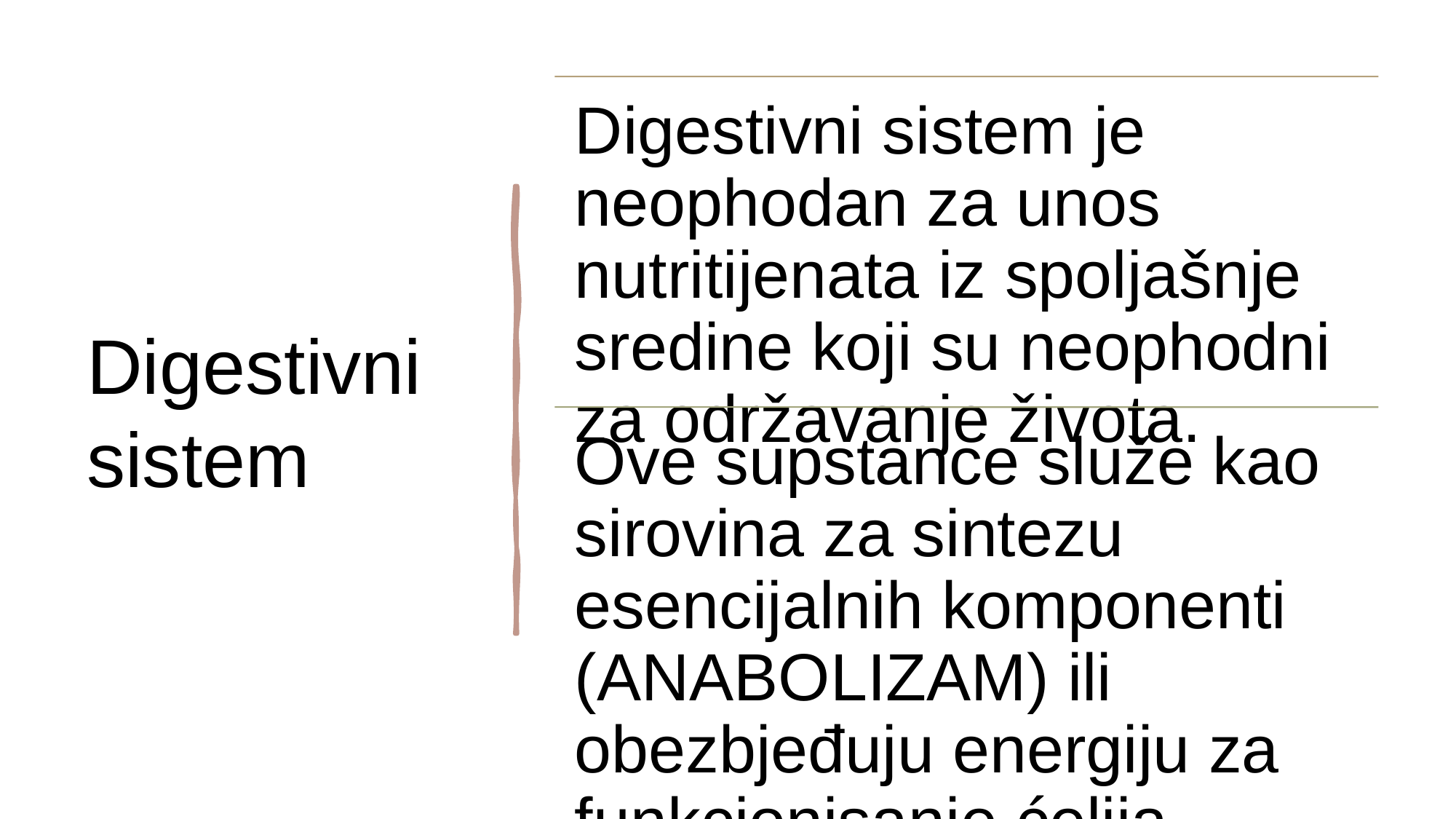

Digestivni sistem je neophodan za unos nutritijenata iz spoljašnje sredine koji su neophodni za održavanje života.
Ove supstance služe kao sirovina za sintezu esencijalnih komponenti (ANABOLIZAM) ili obezbjeđuju energiju za funkcionisanje ćelija (KATABOLIZAM)
# Digestivni sistem